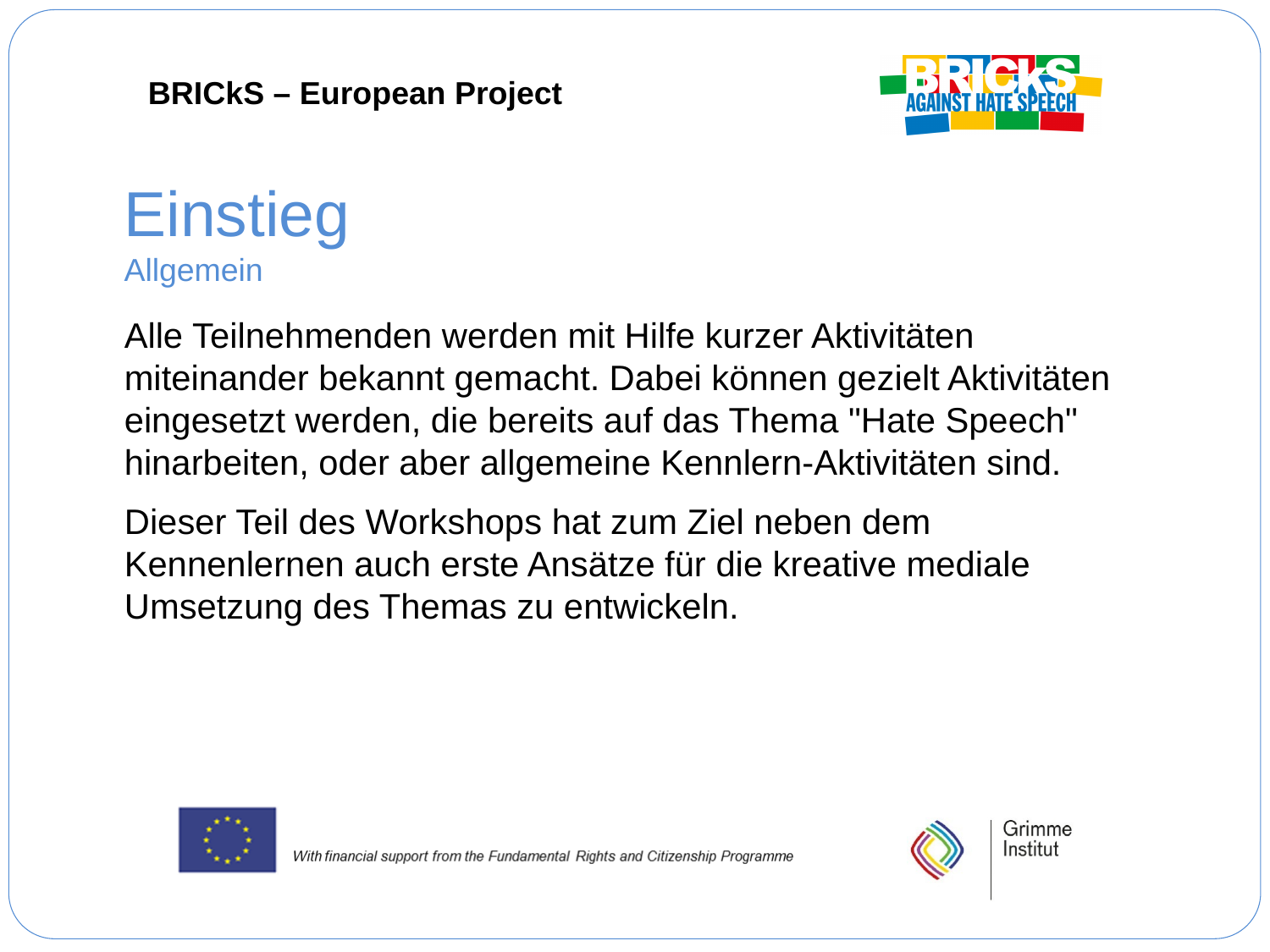

Einstieg
Allgemein

Alle Teilnehmenden werden mit Hilfe kurzer Aktivitäten miteinander bekannt gemacht. Dabei können gezielt Aktivitäten eingesetzt werden, die bereits auf das Thema "Hate Speech" hinarbeiten, oder aber allgemeine Kennlern-Aktivitäten sind.

Dieser Teil des Workshops hat zum Ziel neben dem Kennenlernen auch erste Ansätze für die kreative mediale Umsetzung des Themas zu entwickeln.